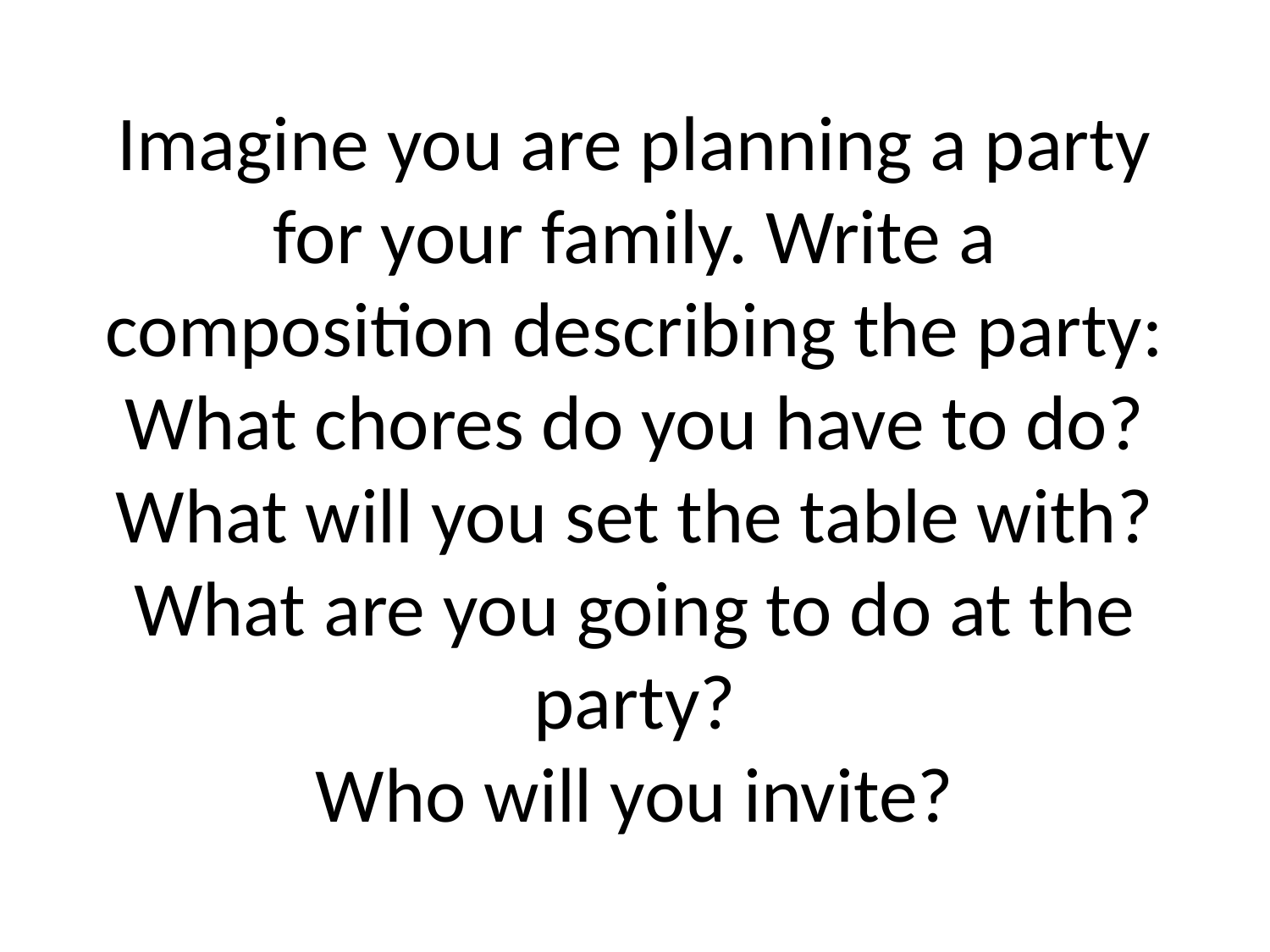

# Imagine you are planning a party for your family. Write a composition describing the party: What chores do you have to do? What will you set the table with? What are you going to do at the party? Who will you invite?